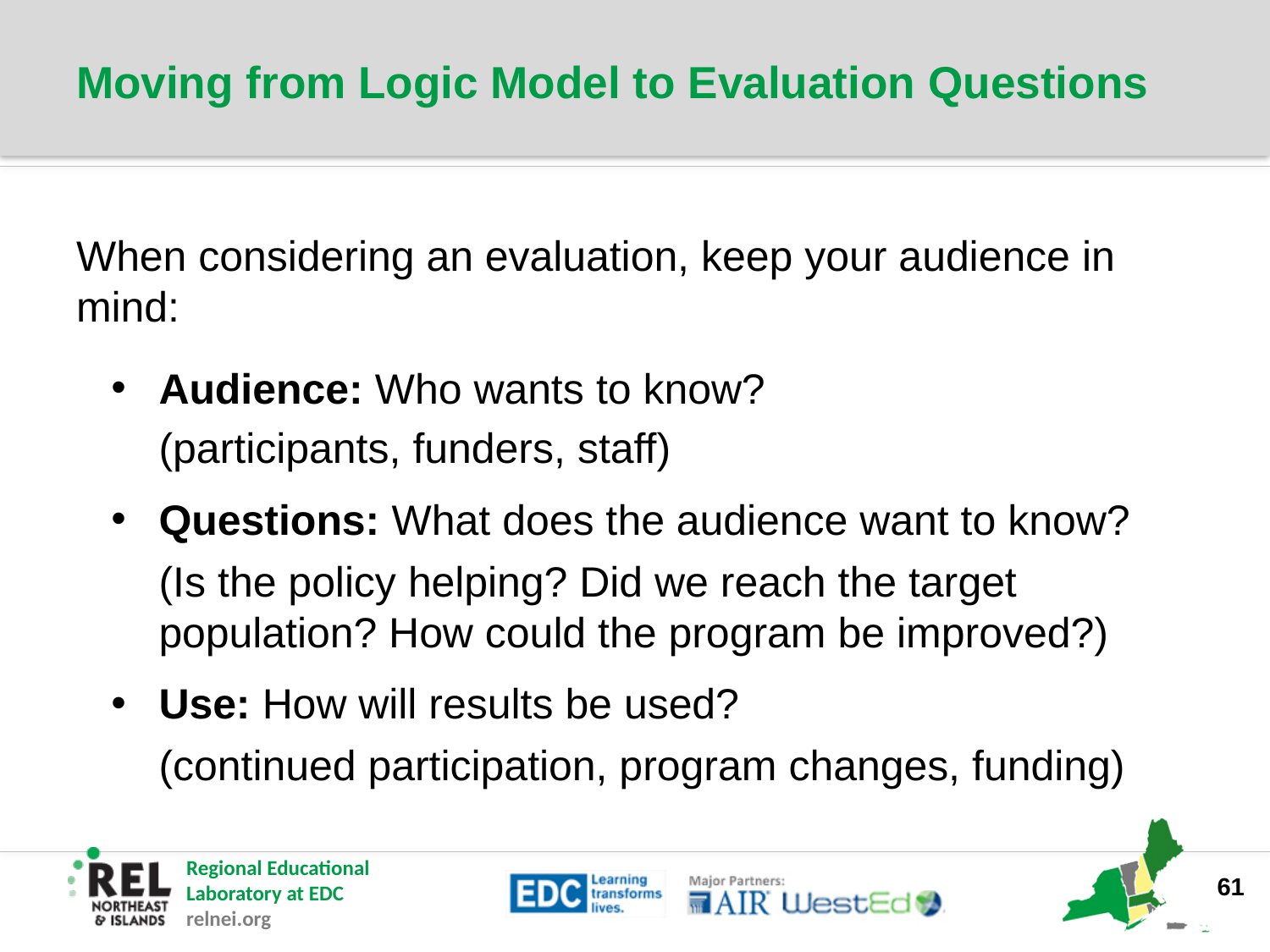

# Moving from Logic Model to Evaluation Questions
When considering an evaluation, keep your audience in mind:
Audience: Who wants to know?
(participants, funders, staff)
Questions: What does the audience want to know?
(Is the policy helping? Did we reach the target 	population? How could the program be improved?)
Use: How will results be used?
(continued participation, program changes, funding)

61